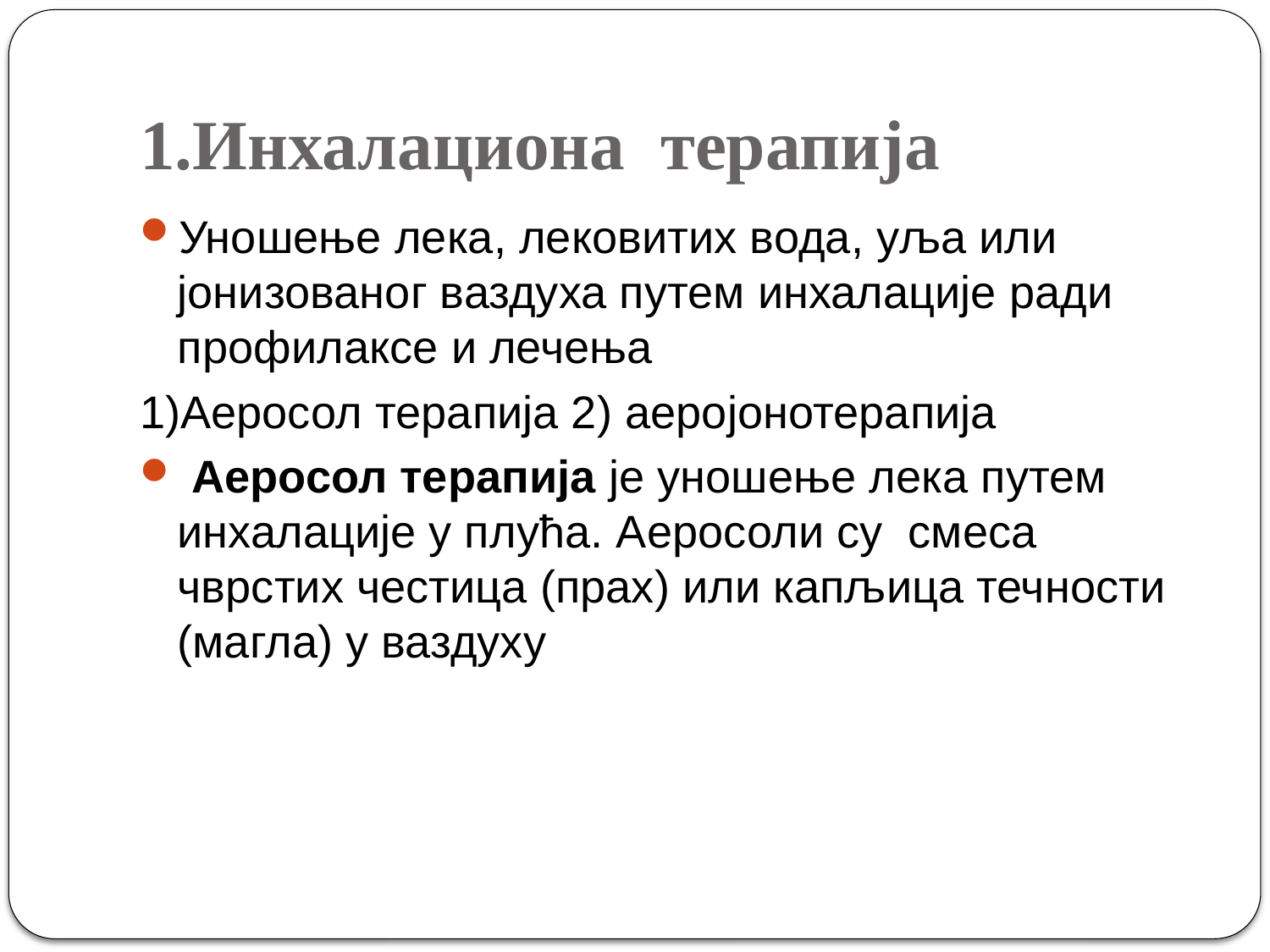

# 1.Инхалациона  терапија
Уношење лека, лековитих вода, уља или јонизованог ваздуха путем инхалације ради профилаксе и лечења
1)Аеросол терапија 2) аеројонотерапија
 Аеросол терапија је уношење лека путем инхалације у плућа. Аеросоли су  смеса чврстих честица (прах) или капљица течности (магла) у ваздуху